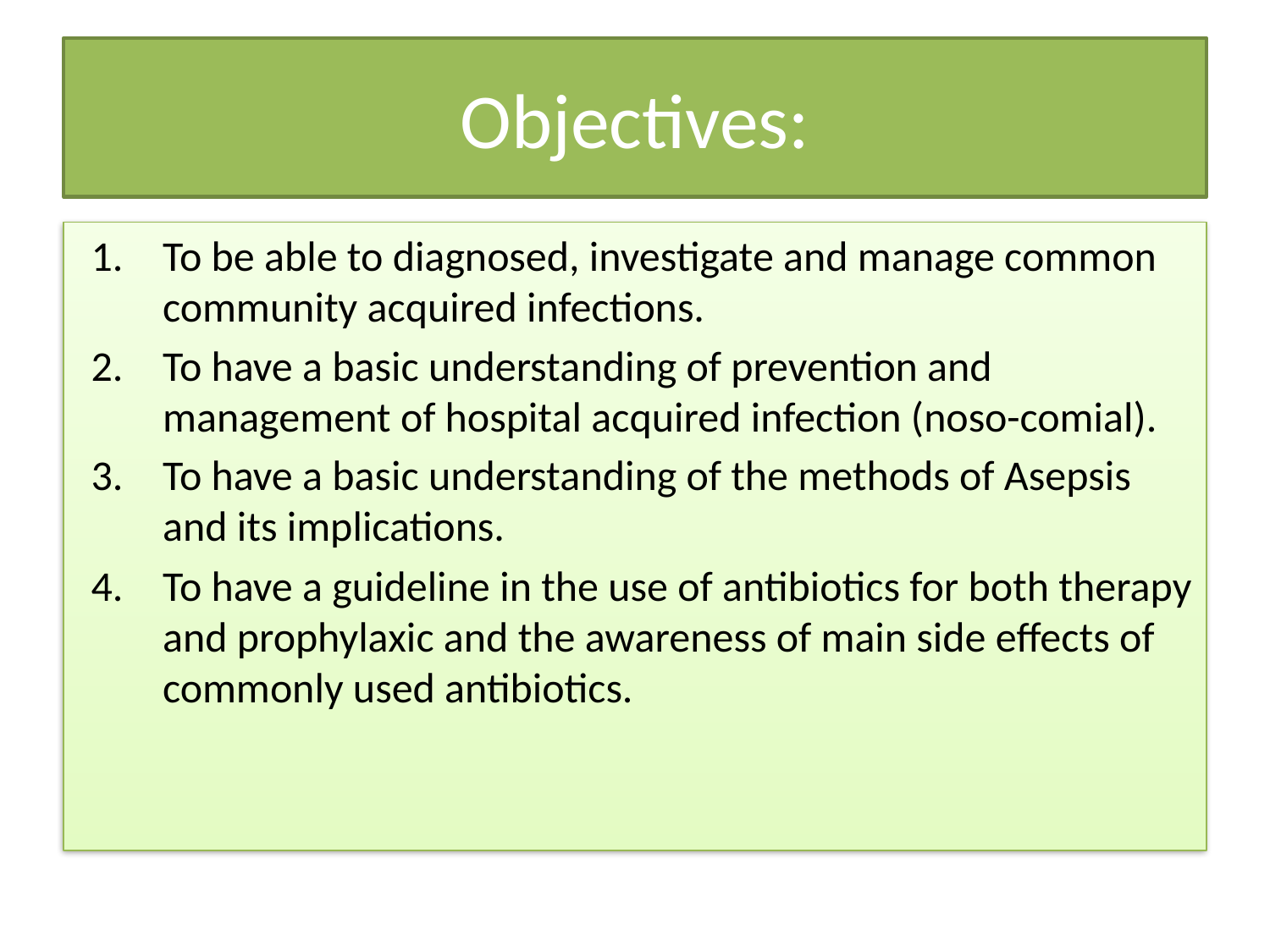

# Objectives:
To be able to diagnosed, investigate and manage common community acquired infections.
To have a basic understanding of prevention and management of hospital acquired infection (noso-comial).
To have a basic understanding of the methods of Asepsis and its implications.
To have a guideline in the use of antibiotics for both therapy and prophylaxic and the awareness of main side effects of commonly used antibiotics.